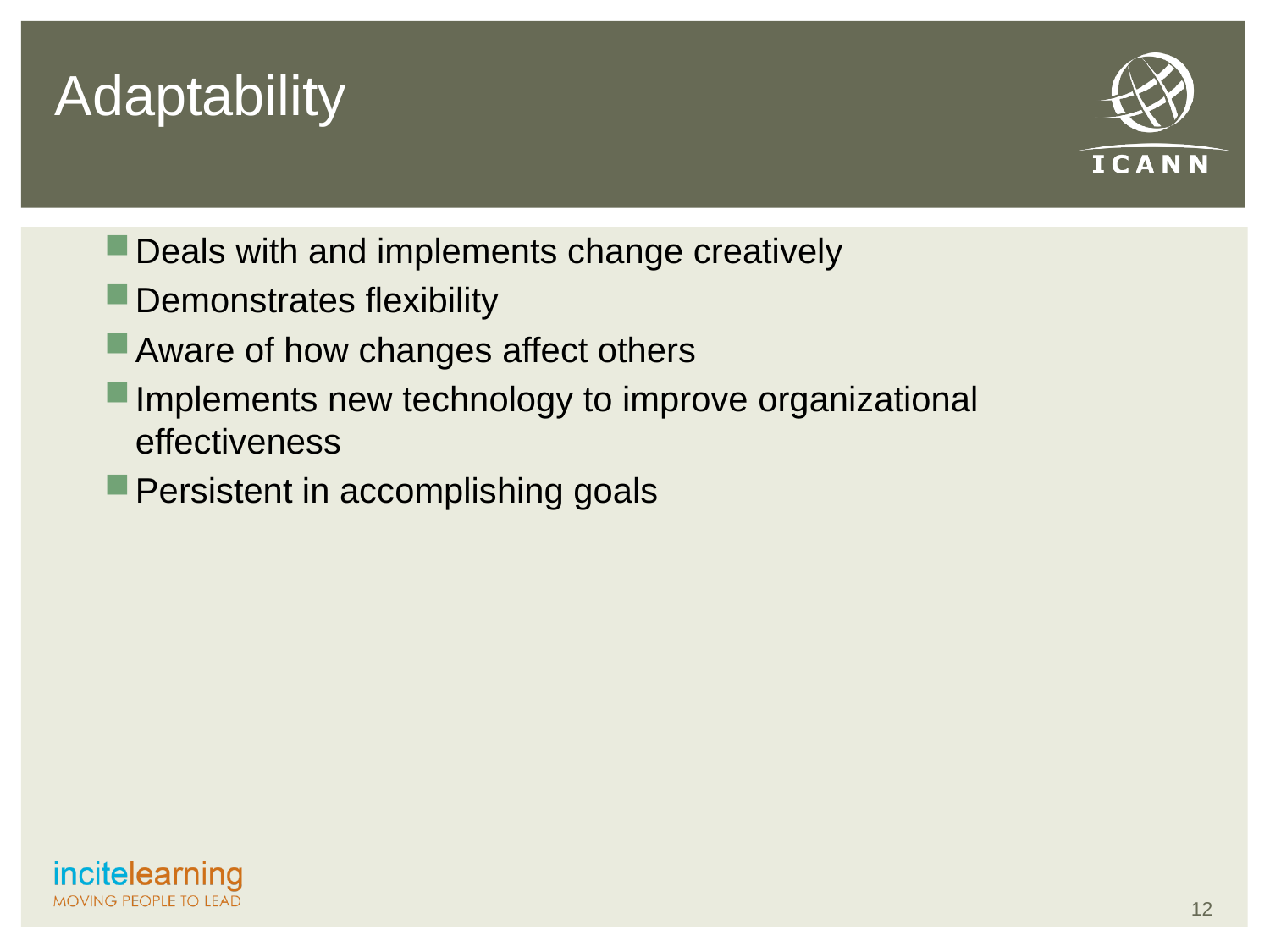

Adaptability
Deals with and implements change creatively
Demonstrates flexibility
Aware of how changes affect others
Implements new technology to improve organizational effectiveness
Persistent in accomplishing goals
12